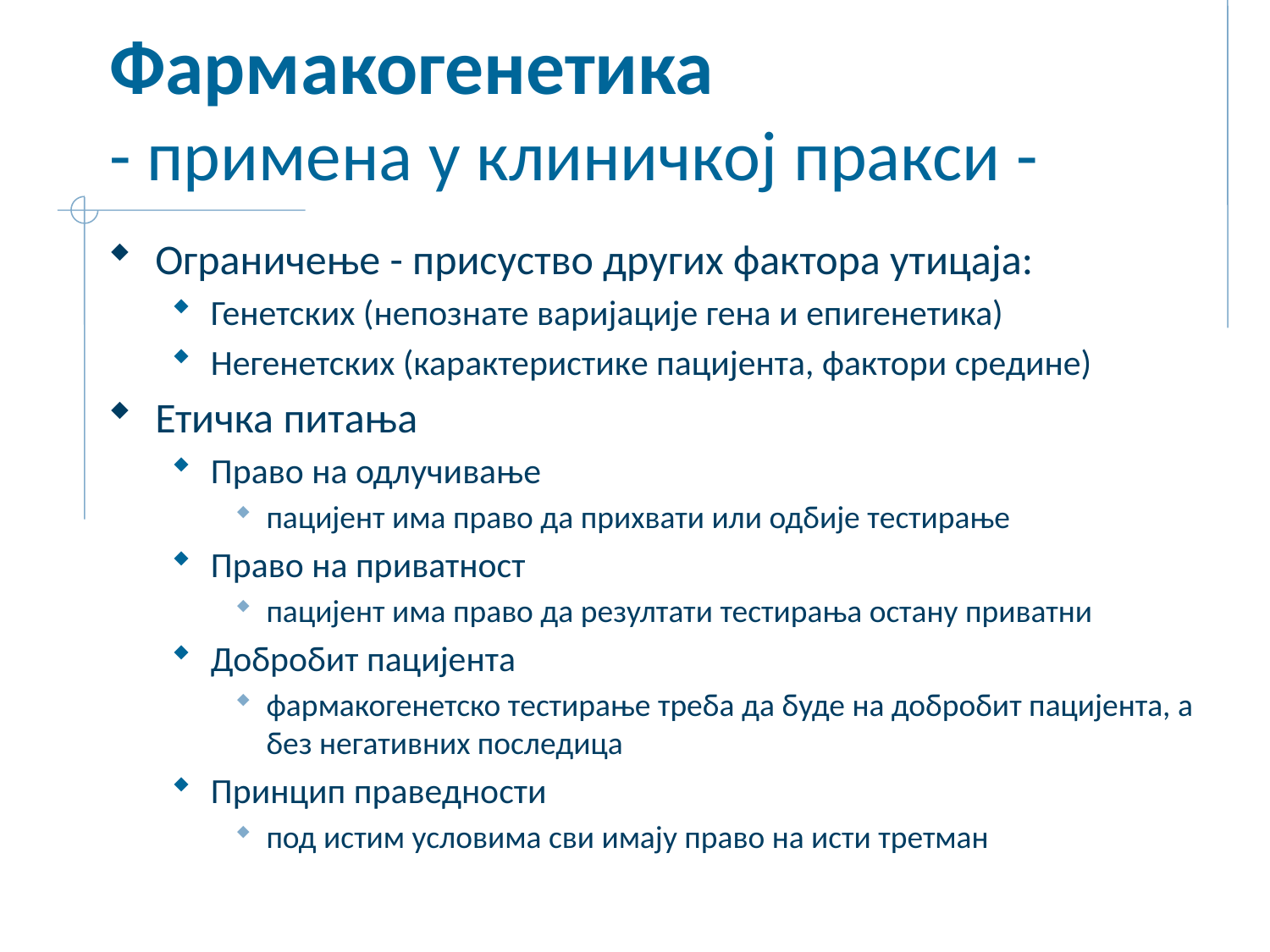

# Фармакогенетика - примена у клиничкој пракси -
Ограничење - присуство других фактора утицаја:
Генетских (непознате варијације гена и епигенетика)
Негенетских (карактеристике пацијента, фактори средине)
Етичка питања
Право на одлучивање
пацијент има право да прихвати или одбије тестирање
Право на приватност
пацијент има право да резултати тестирања остану приватни
Добробит пацијента
фармакогенетско тестирање треба да буде на добробит пацијента, а без негативних последица
Принцип праведности
под истим условима сви имају право на исти третман